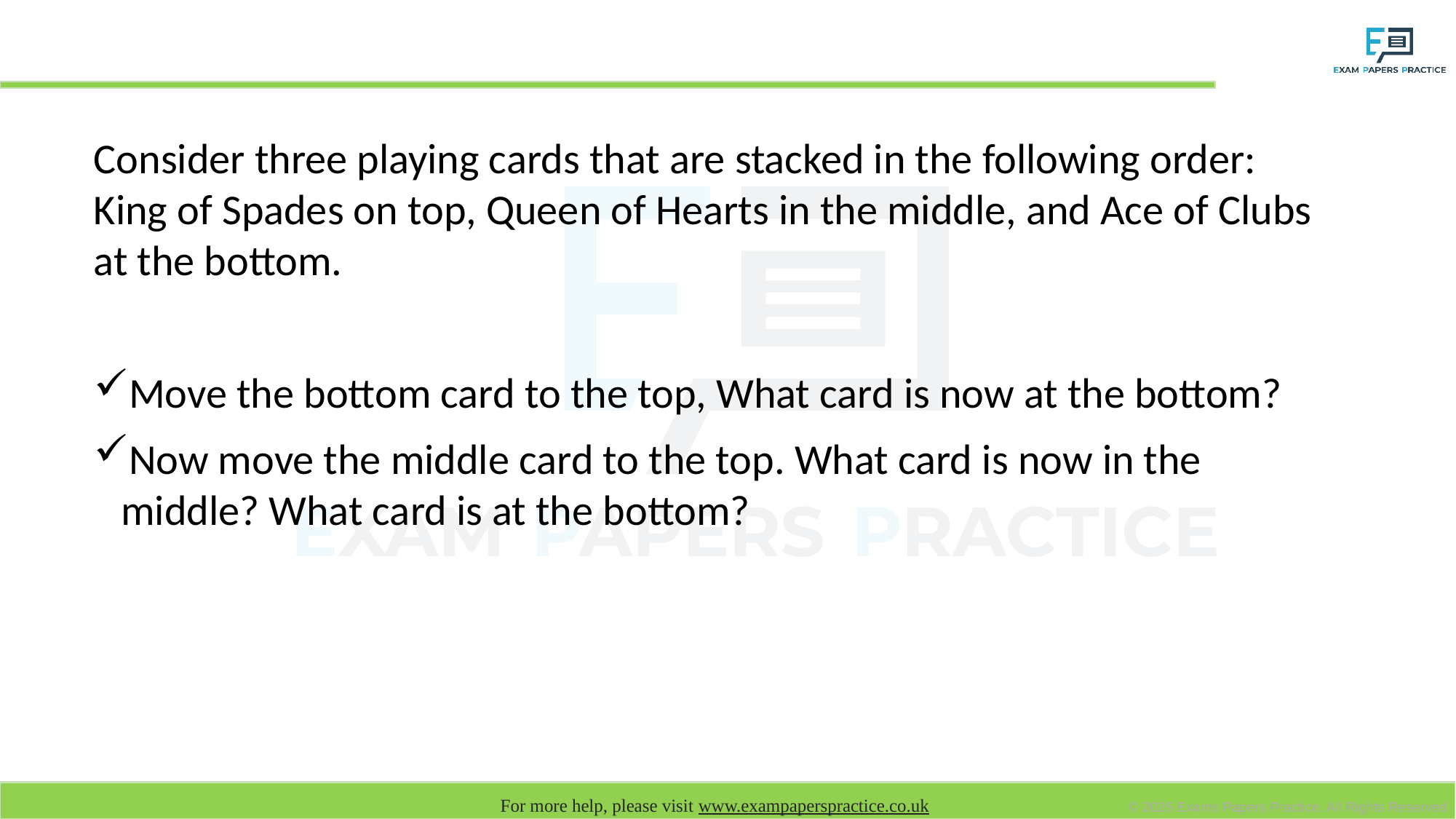

# Visualisation exercise
Consider three playing cards that are stacked in the following order: King of Spades on top, Queen of Hearts in the middle, and Ace of Clubs at the bottom.

Move the bottom card to the top, What card is now at the bottom?
Now move the middle card to the top. What card is now in the middle? What card is at the bottom?